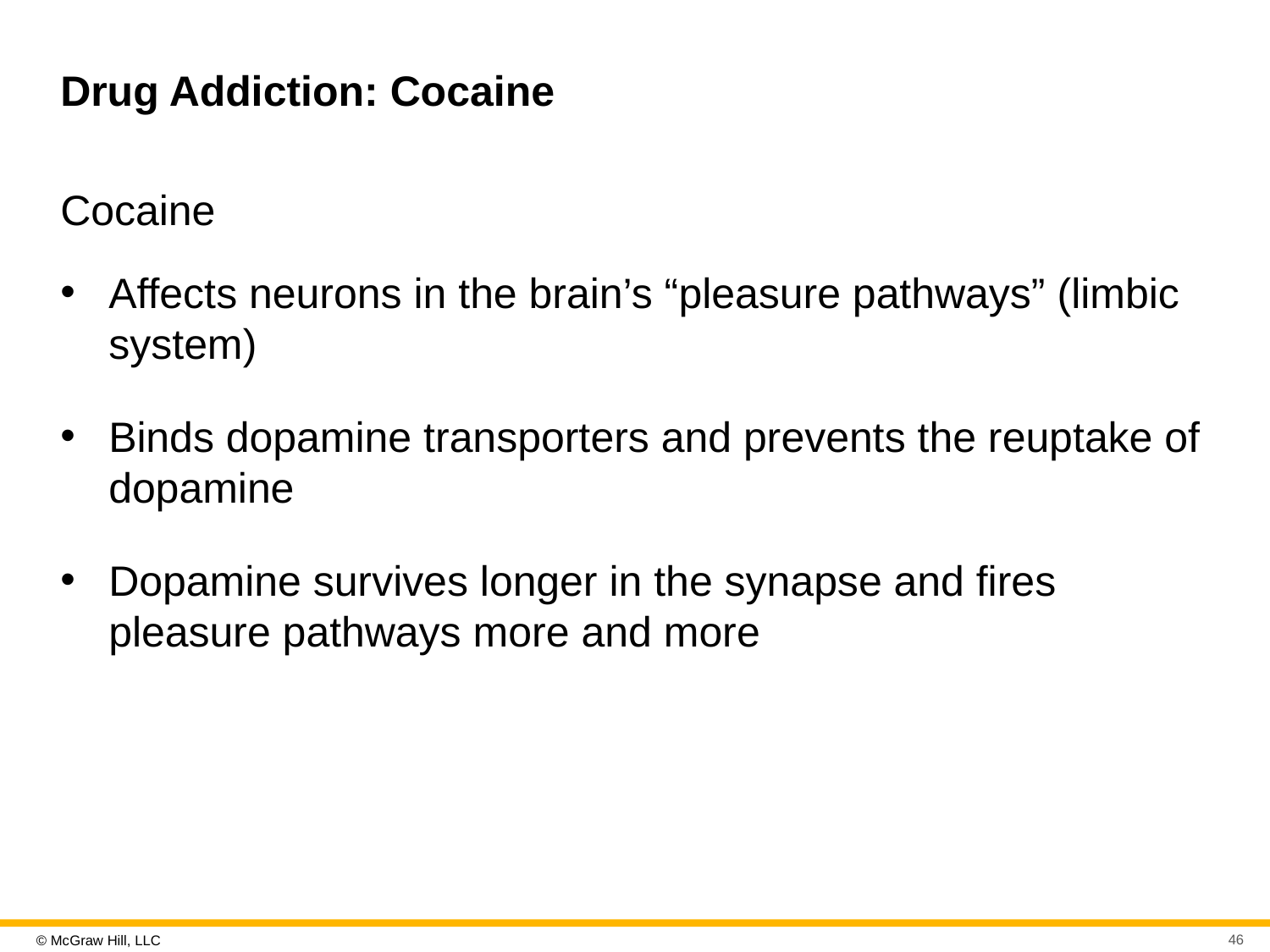

# Drug Addiction: Cocaine
Cocaine
Affects neurons in the brain’s “pleasure pathways” (limbic system)
Binds dopamine transporters and prevents the reuptake of dopamine
Dopamine survives longer in the synapse and fires pleasure pathways more and more
46